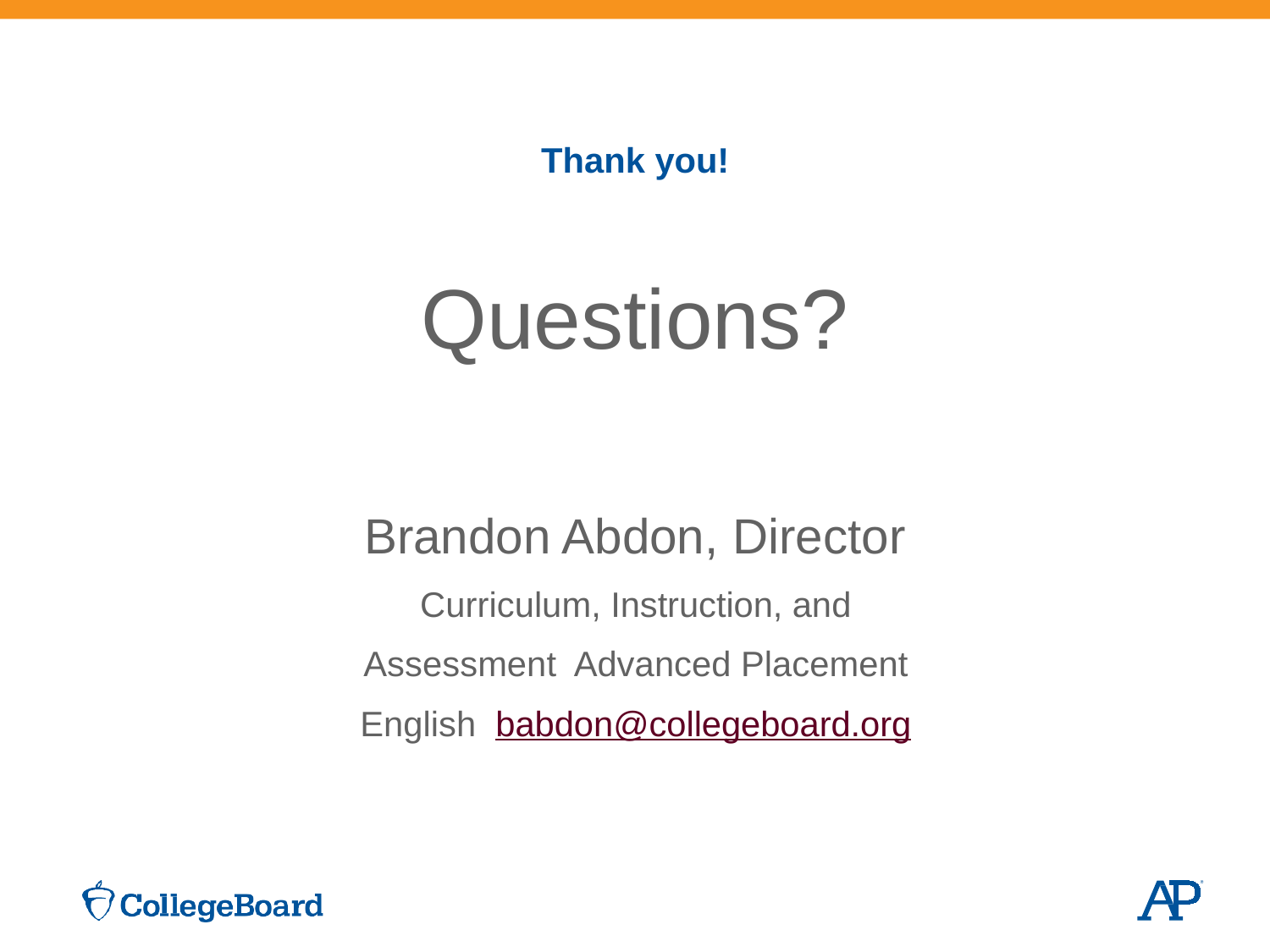

Thank you!
# Questions?
Brandon Abdon, Director
Curriculum, Instruction, and Assessment  Advanced Placement English  babdon@collegeboard.org